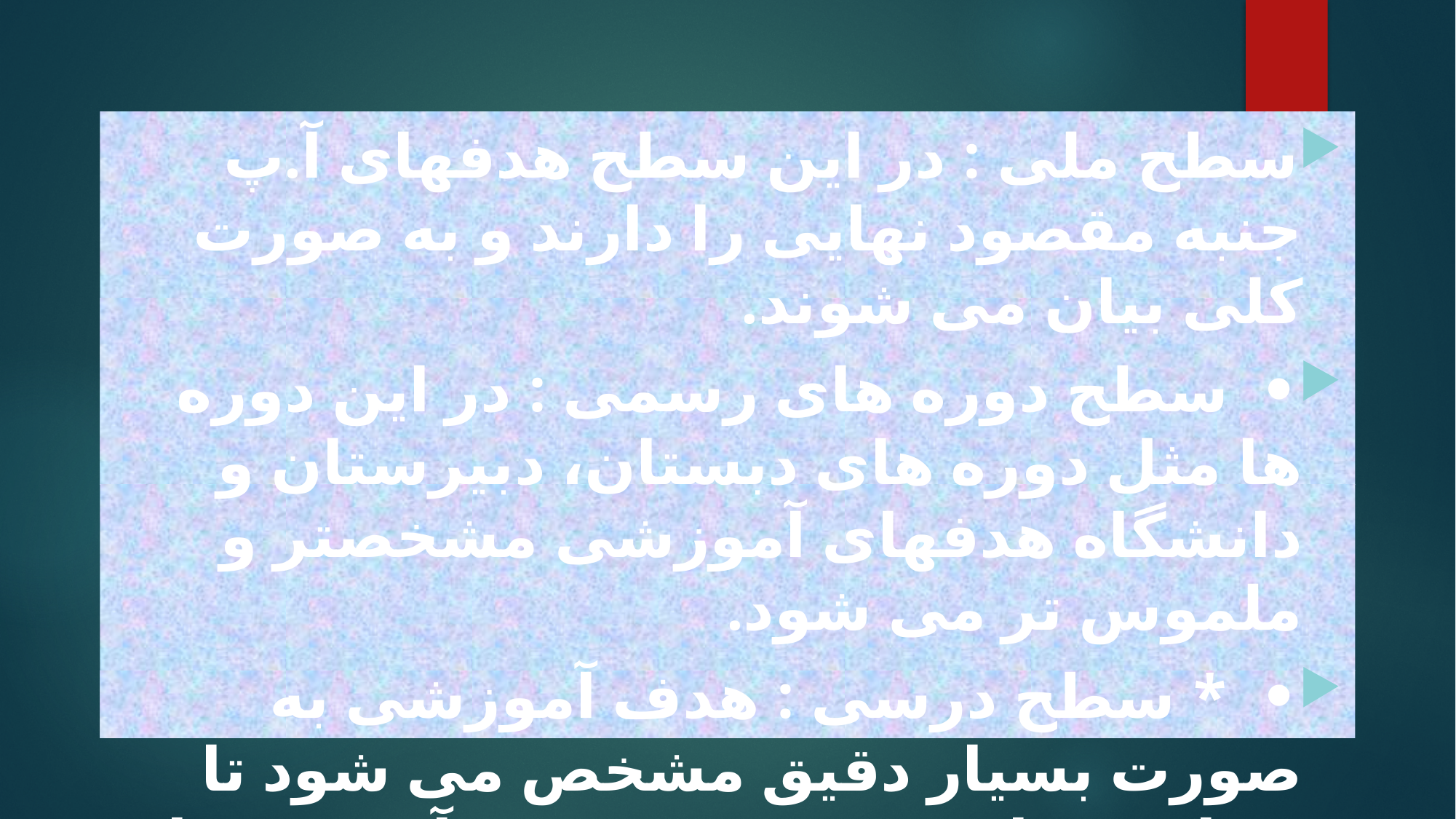

سطح ملی : در این سطح هدفهای آ.پ جنبه مقصود نهایی را دارند و به صورت کلی بیان می شوند.
•  سطح دوره های رسمی : در این دوره ها مثل دوره های دبستان، دبیرستان و دانشگاه هدفهای آموزشی مشخصتر و ملموس تر می شود.
•  * سطح درسی : هدف آموزشی به صورت بسیار دقیق مشخص می شود تا بتوان میزان پیشرفت و نتیجه آموزش را دقیقاً ارزشیابی کرد.